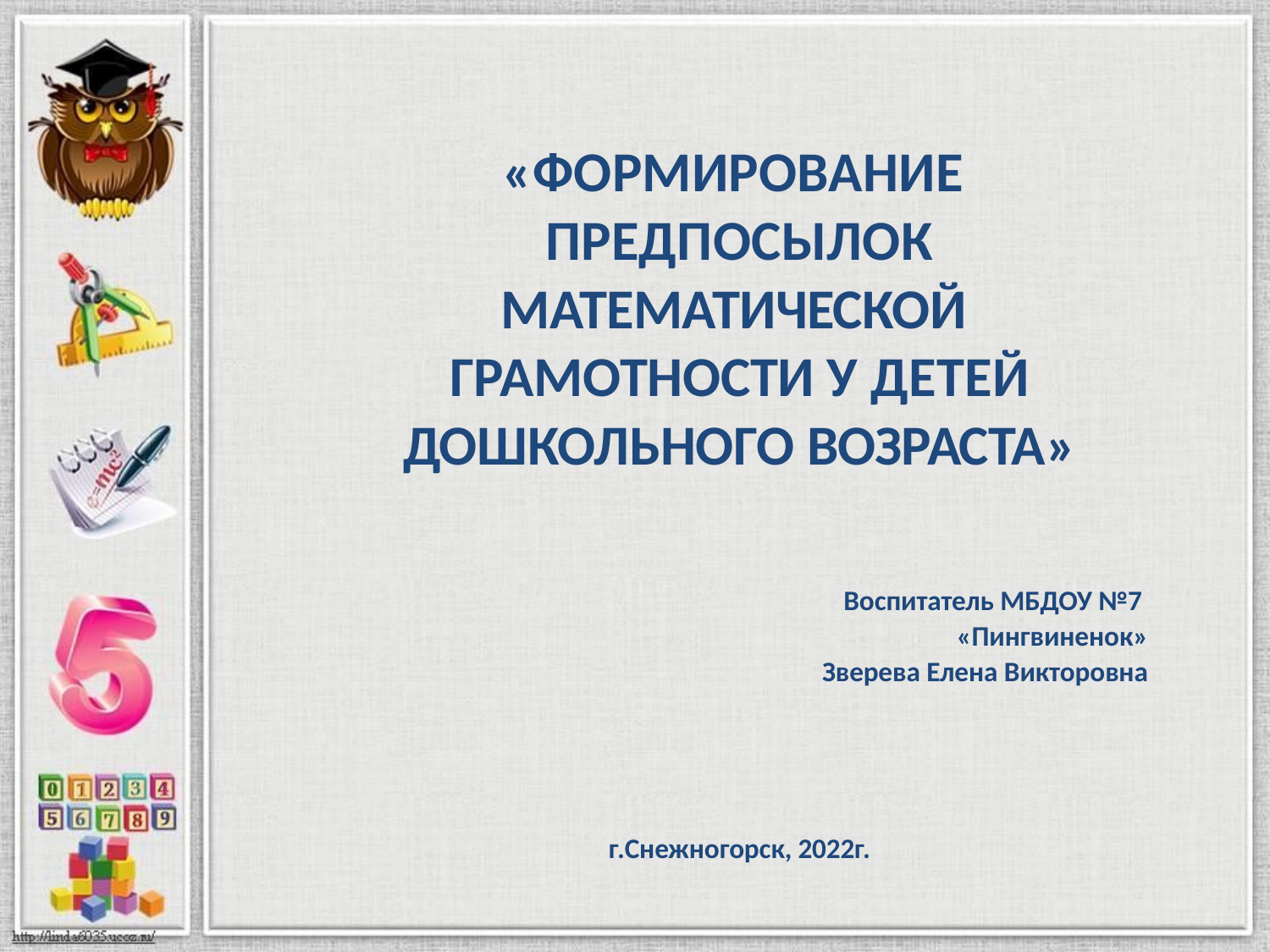

«ФОРМИРОВАНИЕ  ПРЕДПОСЫЛОК МАТЕМАТИЧЕСКОЙ  ГРАМОТНОСТИ У ДЕТЕЙ ДОШКОЛЬНОГО ВОЗРАСТА»

Воспитатель МБДОУ №7
«Пингвиненок»
Зверева Елена Викторовна

г.Снежногорск, 2022г.